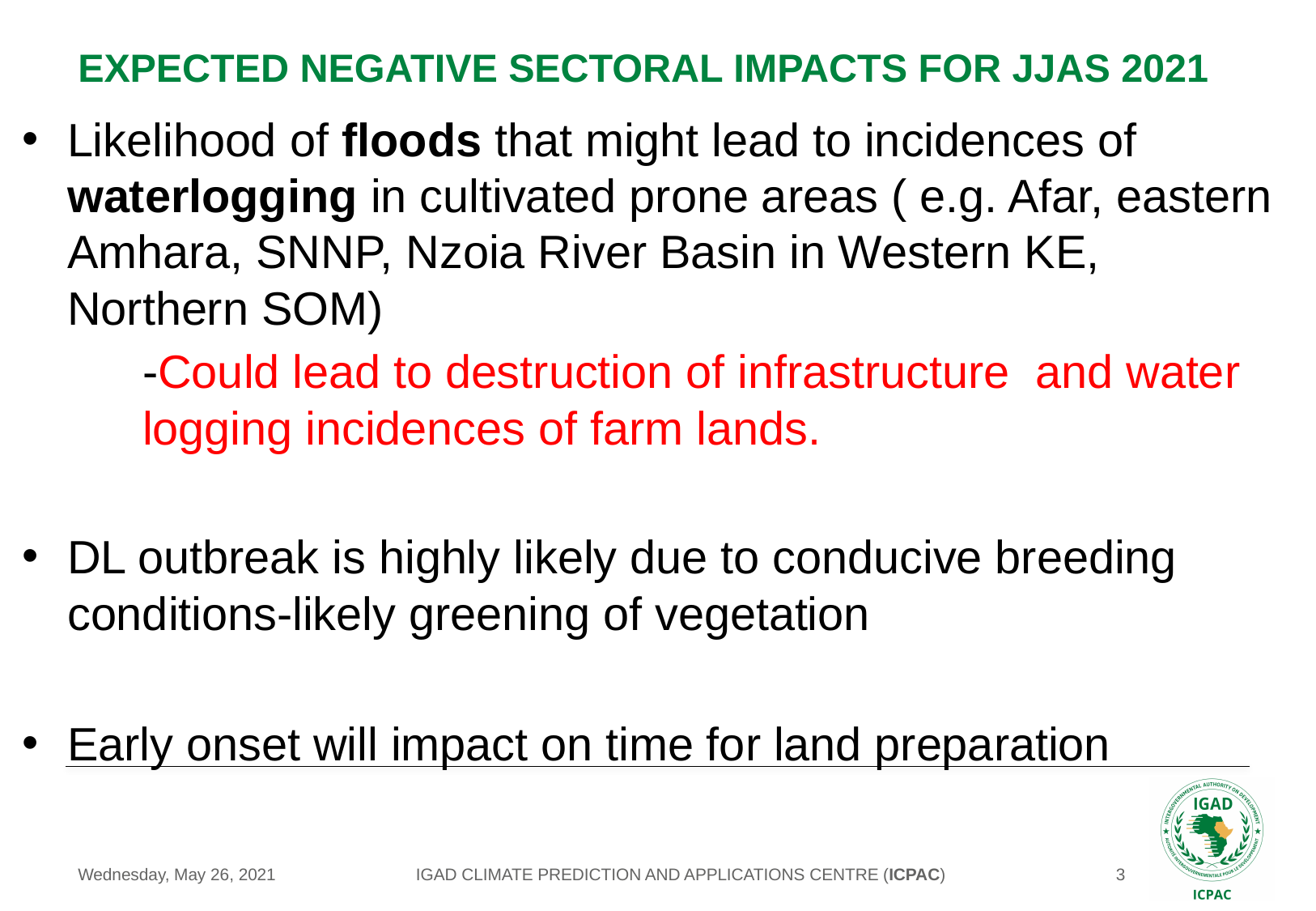

# Expected negative sectoral IMPACTS FOR JJAS 2021
Likelihood of floods that might lead to incidences of waterlogging in cultivated prone areas ( e.g. Afar, eastern  Amhara, SNNP, Nzoia River Basin in Western KE, Northern SOM)
-Could lead to destruction of infrastructure  and water logging incidences of farm lands.

DL outbreak is highly likely due to conducive breeding conditions-likely greening of vegetation

Early onset will impact on time for land preparation
IGAD CLIMATE PREDICTION AND APPLICATIONS CENTRE (ICPAC)
Wednesday, May 26, 2021
3